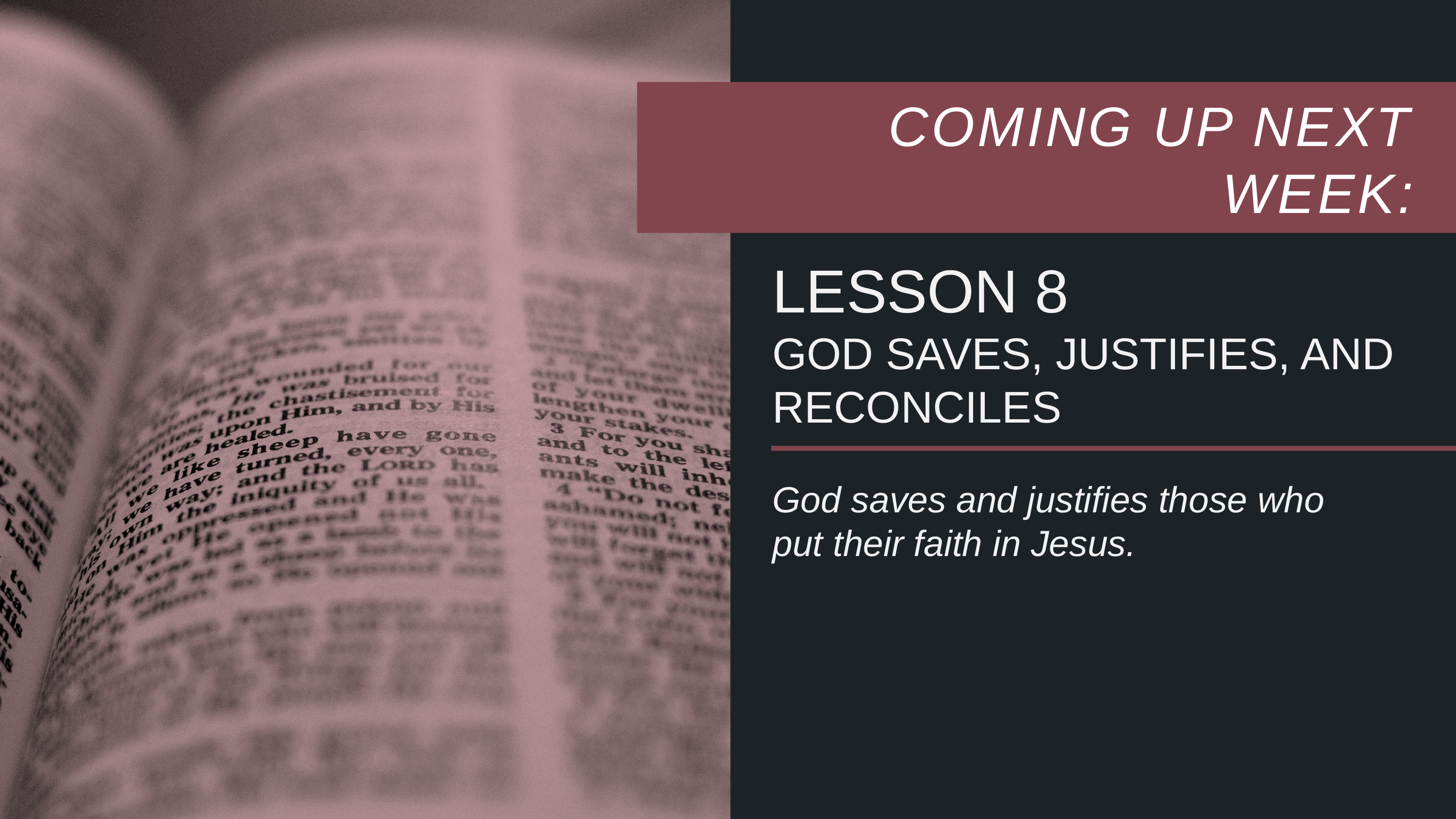

LESSON 8
GOD SAVES, JUSTIFIES, AND RECONCILES
God saves and justifies those who put their faith in Jesus.